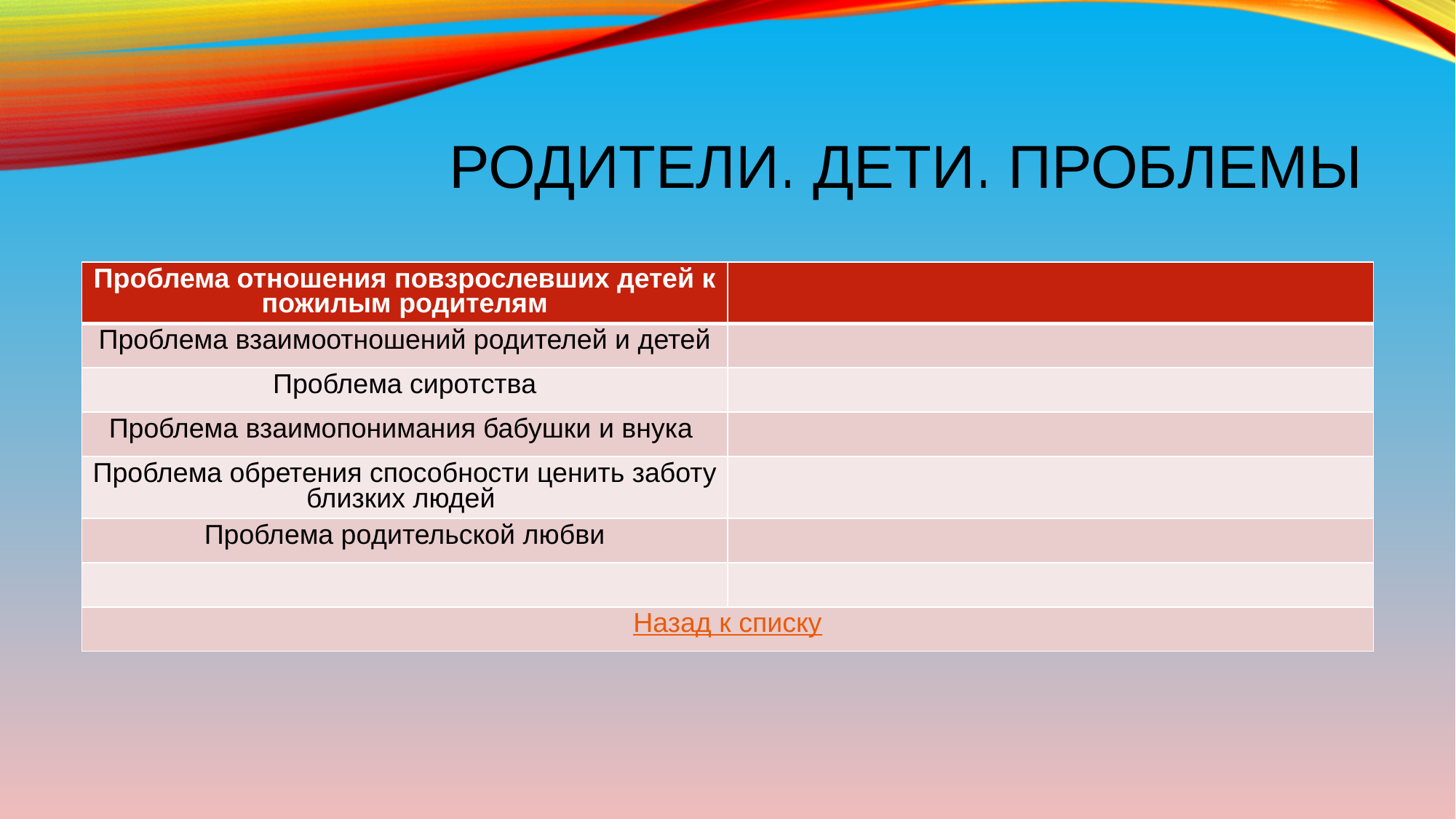

# Родители. Дети. Проблемы
| Проблема отношения повзрослевших детей к пожилым родителям |  |
| --- | --- |
| Проблема взаимоотношений родителей и детей |  |
| Про­бле­ма си­рот­ства |  |
| Проблема взаимопонимания бабушки и внука |  |
| Проблема обретения способности ценить заботу близких людей |  |
| Про­бле­ма ро­ди­тель­ской любви |  |
|  |  |
| Назад к списку |  |